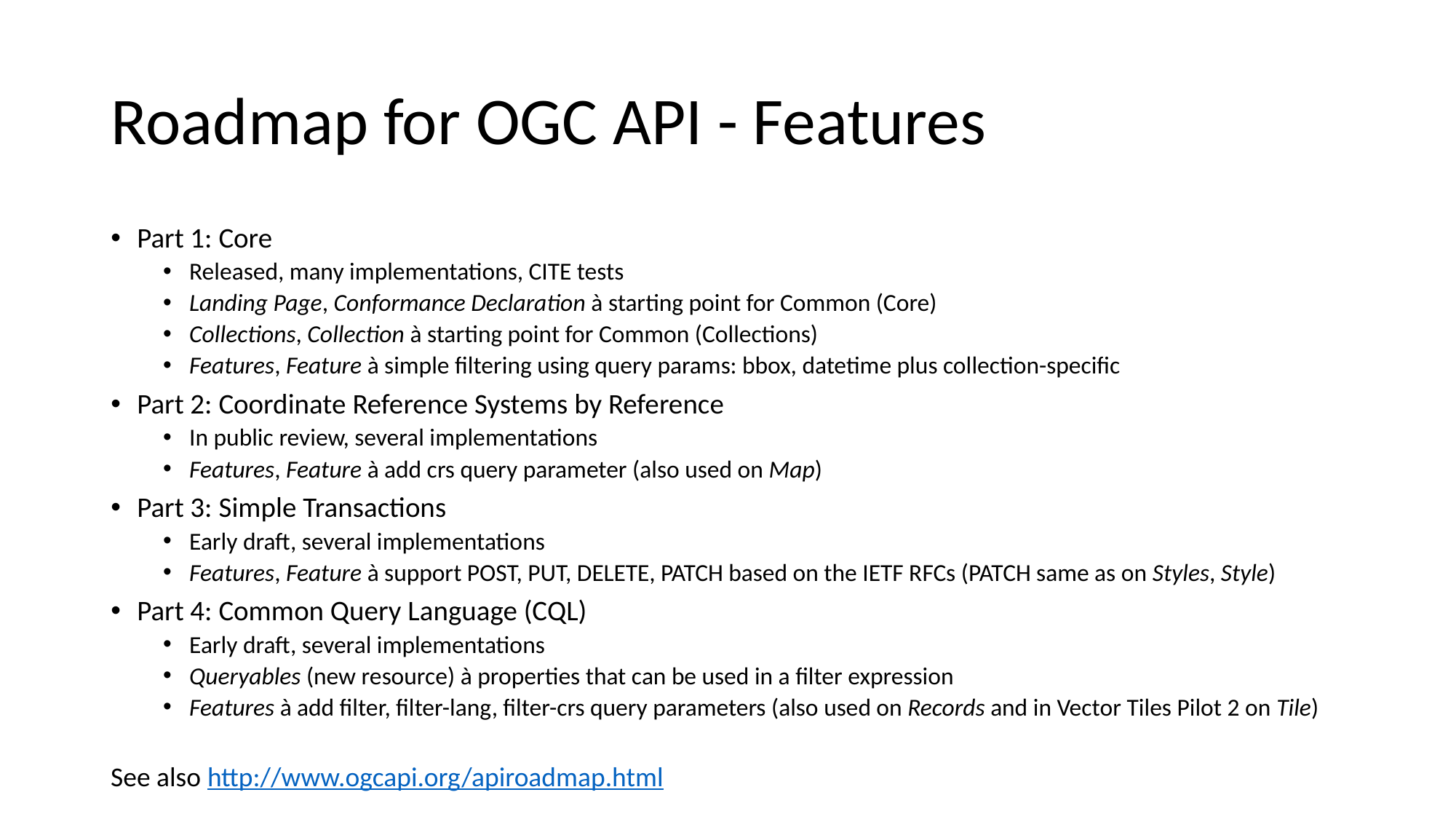

# Roadmap for OGC API - Features
Part 1: Core
Released, many implementations, CITE tests
Landing Page, Conformance Declaration à starting point for Common (Core)
Collections, Collection à starting point for Common (Collections)
Features, Feature à simple filtering using query params: bbox, datetime plus collection-specific
Part 2: Coordinate Reference Systems by Reference
In public review, several implementations
Features, Feature à add crs query parameter (also used on Map)
Part 3: Simple Transactions
Early draft, several implementations
Features, Feature à support POST, PUT, DELETE, PATCH based on the IETF RFCs (PATCH same as on Styles, Style)
Part 4: Common Query Language (CQL)
Early draft, several implementations
Queryables (new resource) à properties that can be used in a filter expression
Features à add filter, filter-lang, filter-crs query parameters (also used on Records and in Vector Tiles Pilot 2 on Tile)
See also http://www.ogcapi.org/apiroadmap.html